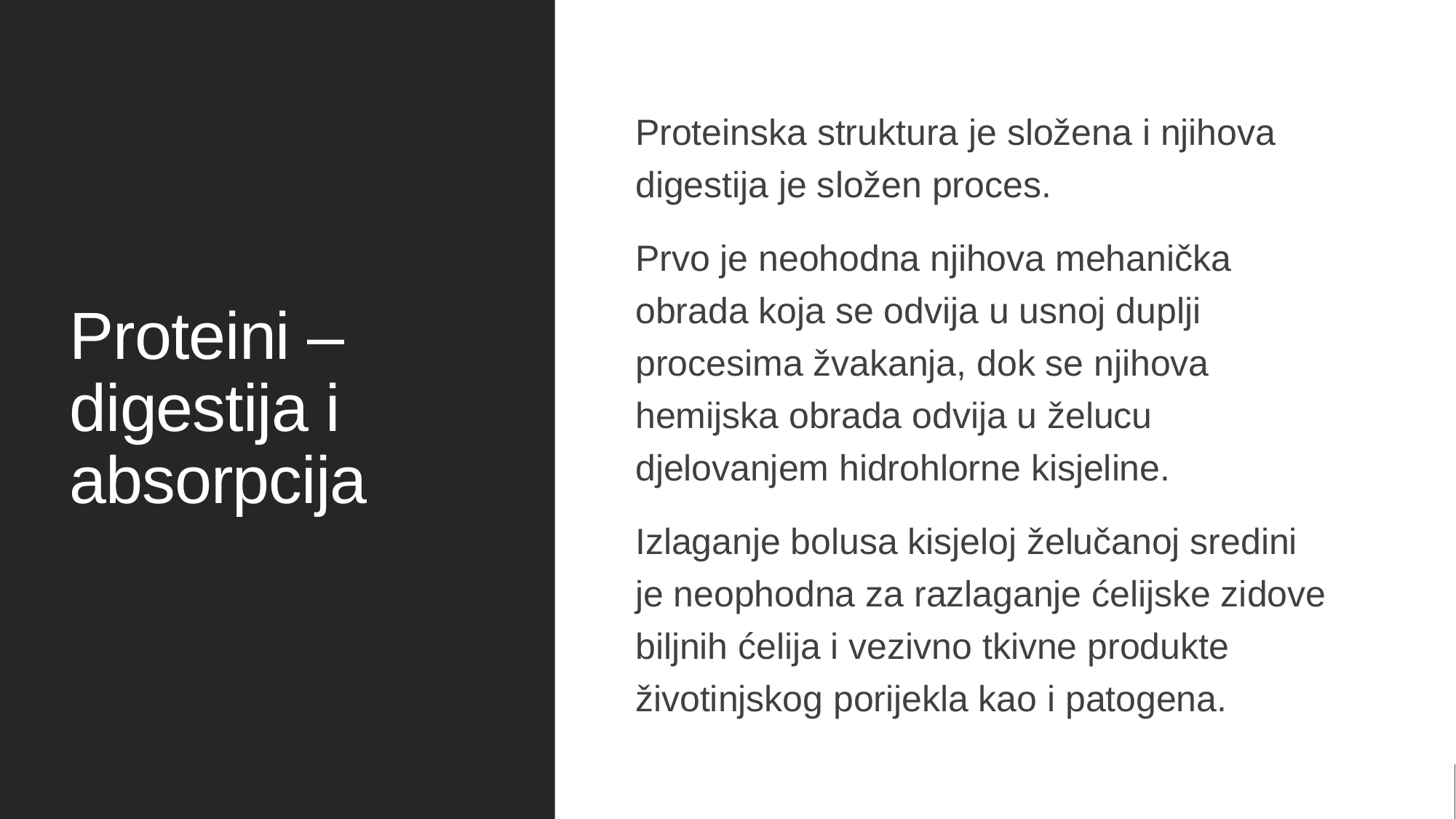

# Proteini – digestija i absorpcija
Proteinska struktura je složena i njihova digestija je složen proces.
Prvo je neohodna njihova mehanička obrada koja se odvija u usnoj duplji procesima žvakanja, dok se njihova hemijska obrada odvija u želucu djelovanjem hidrohlorne kisjeline.
Izlaganje bolusa kisjeloj želučanoj sredini je neophodna za razlaganje ćelijske zidove biljnih ćelija i vezivno tkivne produkte životinjskog porijekla kao i patogena.